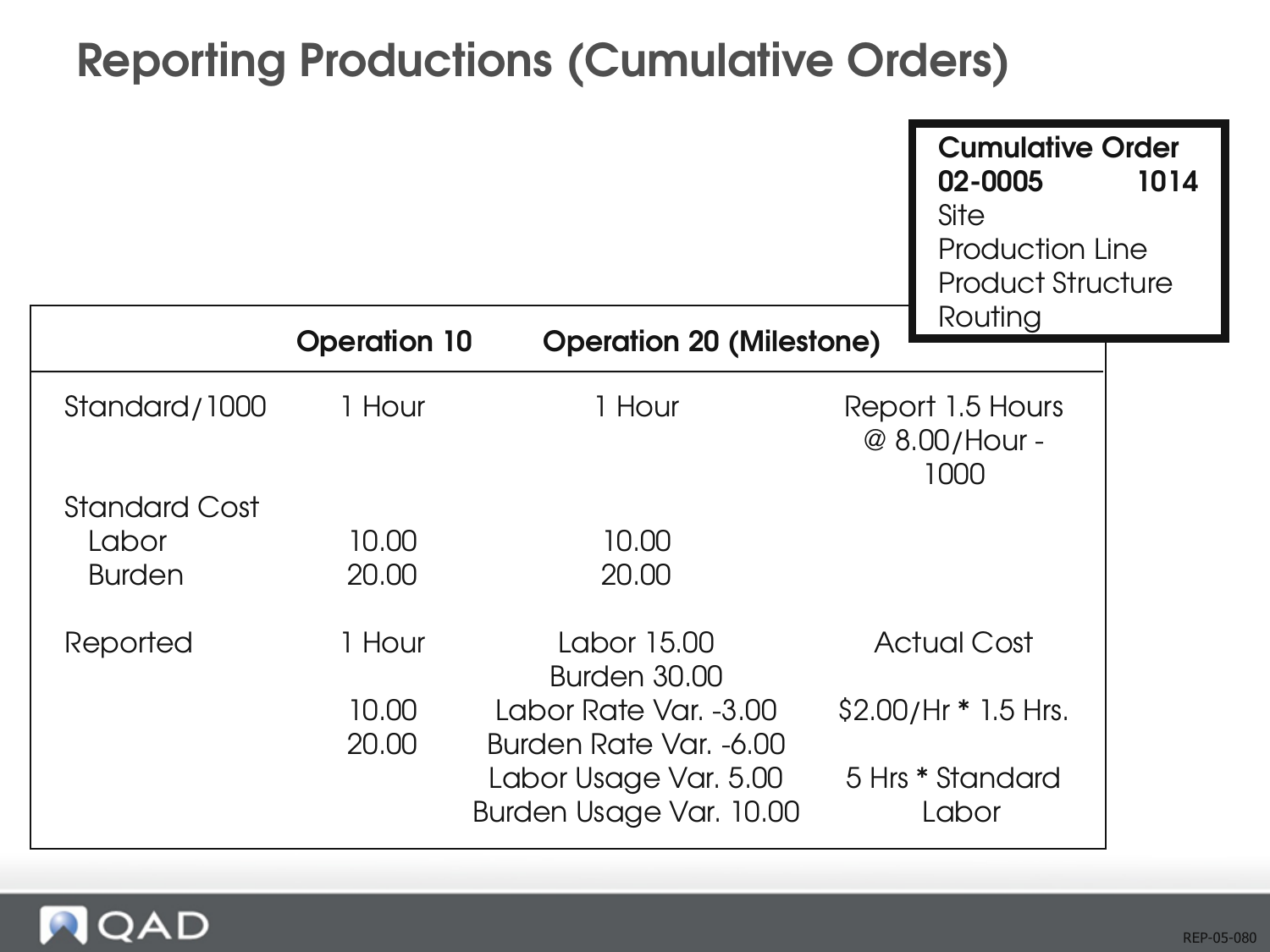

# Reporting Productions (Cumulative Orders)
Cumulative Order
02-0005	         1014
Site
Production Line
Product Structure
Routing

Operation 10
Operation 20 (Milestone)

Standard/1000	1 Hour	1 Hour	Report 1.5 Hours
			@ 8.00/Hour -
			1000
Standard Cost
   Labor	10.00	10.00
   Burden	20.00	20.00

Reported	1 Hour	Labor 15.00	Actual Cost
		Burden 30.00
	10.00	Labor Rate Var. -3.00	$2.00/Hr * 1.5 Hrs.
	20.00	Burden Rate Var. -6.00
		Labor Usage Var. 5.00	5 Hrs * Standard
		Burden Usage Var. 10.00	  Labor
REP-05-080